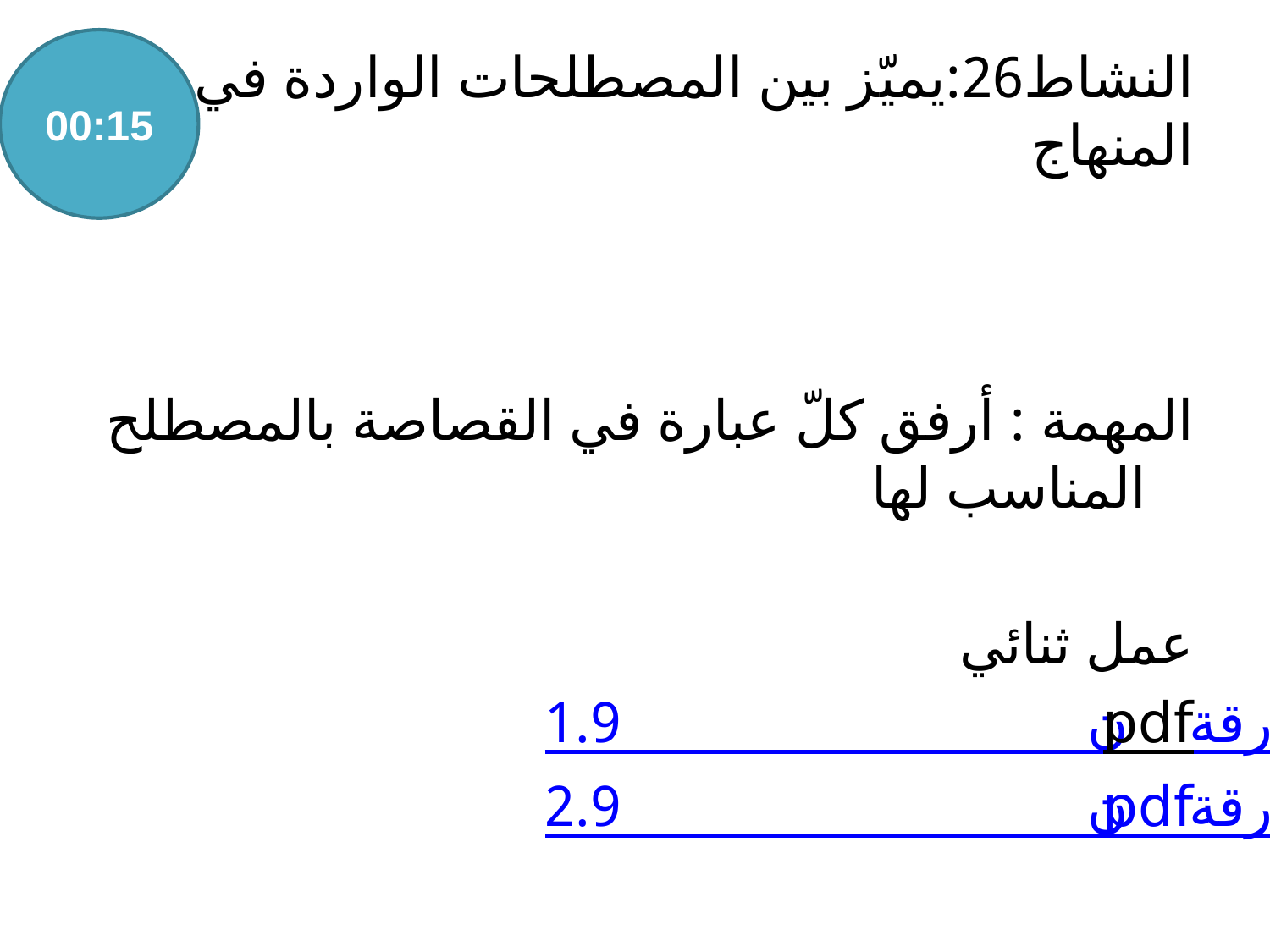

00:15
# النشاط26:يميّز بين المصطلحات الواردة في المنهاج

المهمة : أرفق كلّ عبارة في القصاصة بالمصطلح المناسب لها

عمل ثنائي
أوراق العمل\ورقة ن1.9.pdf
أوراق العمل\ورقة ن2.9.pdf